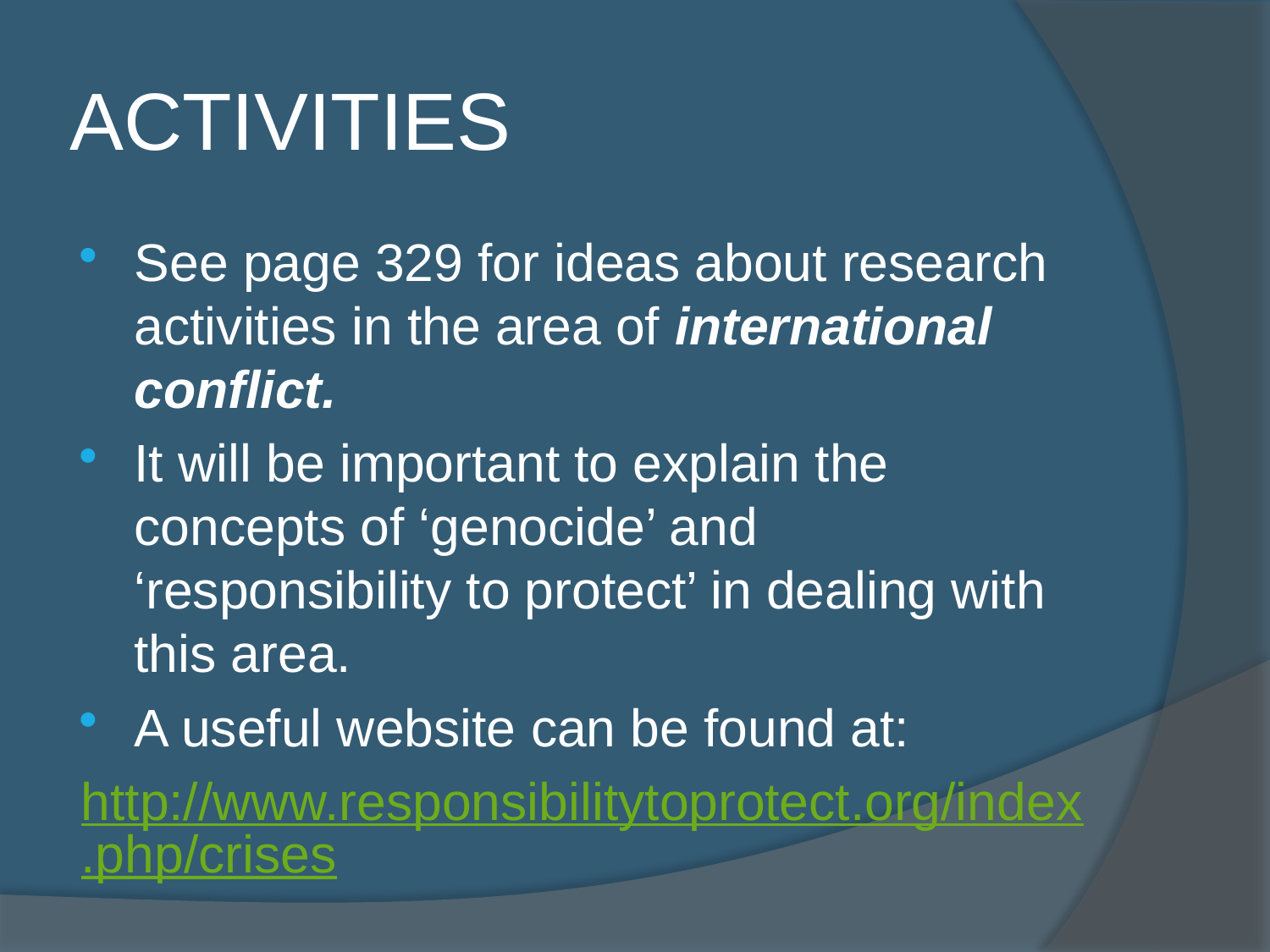

# ACTIVITIES
See page 329 for ideas about research activities in the area of international conflict.
It will be important to explain the concepts of ‘genocide’ and ‘responsibility to protect’ in dealing with this area.
A useful website can be found at:
http://www.responsibilitytoprotect.org/index.php/crises